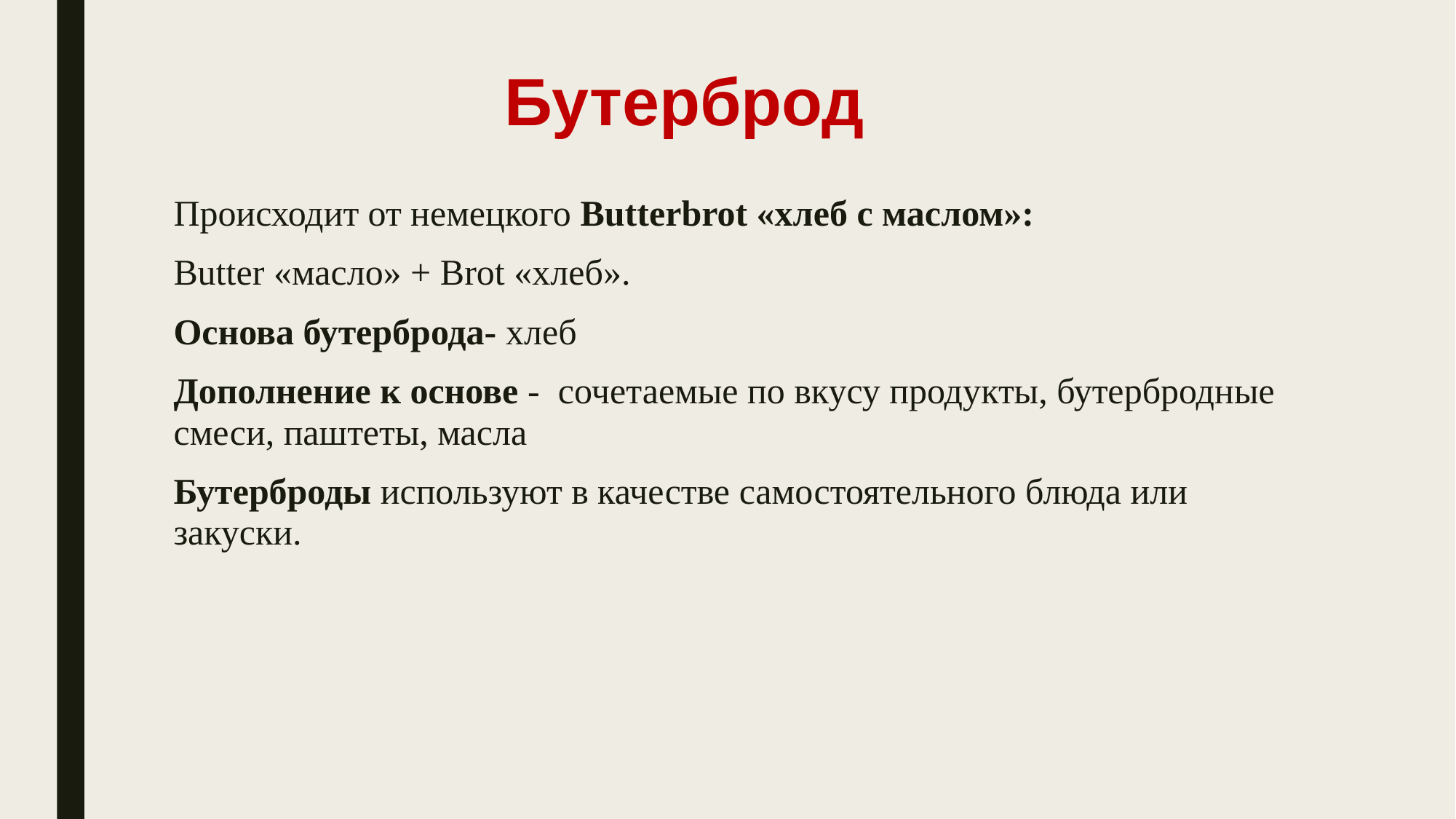

# Бутерброд
Происходит от немецкого Butterbrot «хлеб с маслом»:
Butter «масло» + Brot «хлеб».
Основа бутерброда- хлеб
Дополнение к основе -  сочетаемые по вкусу продукты, бутербродные смеси, паштеты, масла
Бутерброды используют в качестве самостоятельного блюда или закуски.